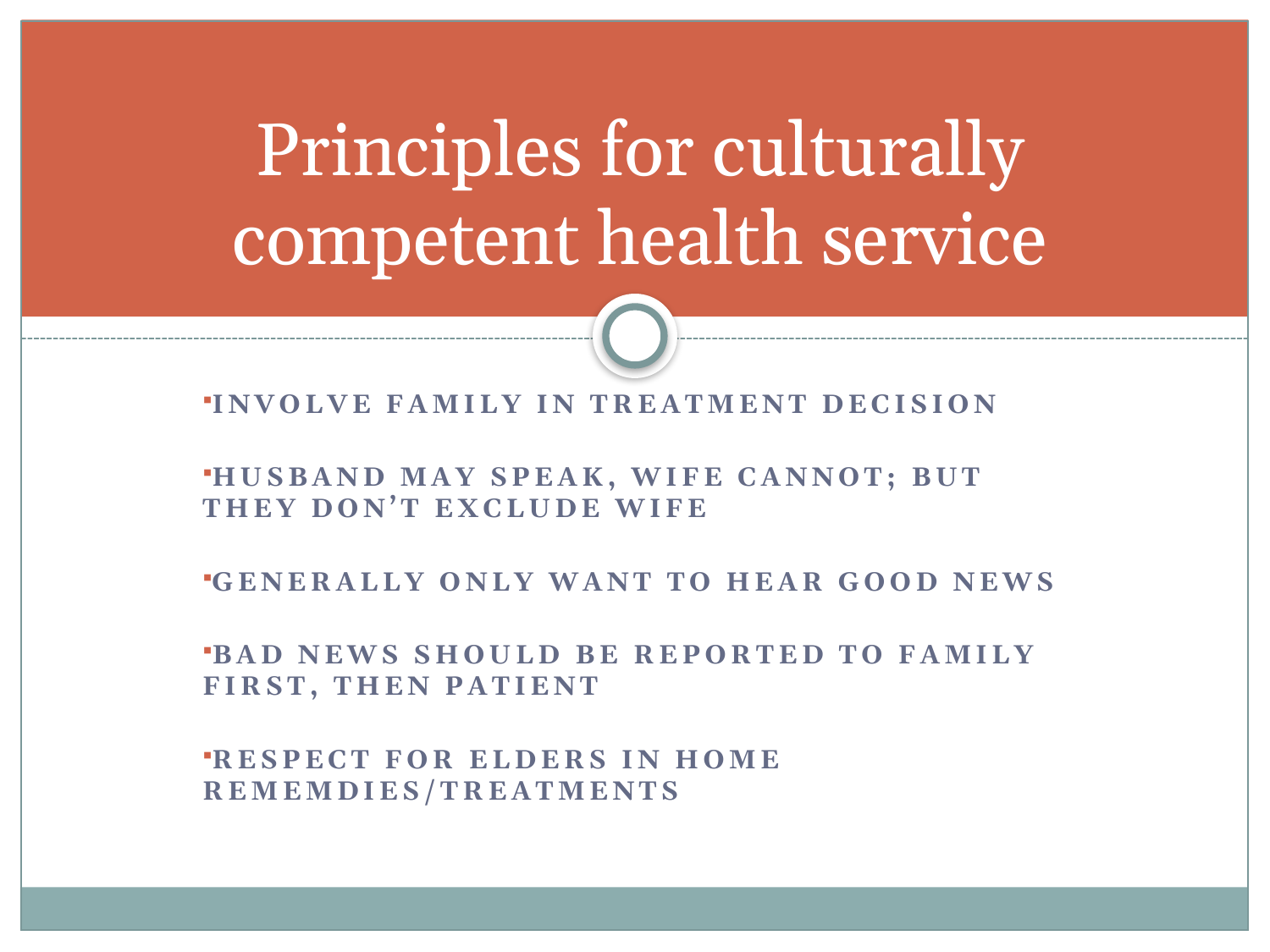

# Principles for culturally competent health service
Involve family in treatment decision

Husband may speak, wife cannot; but they don’t exclude wife

Generally only want to hear good news

Bad news should be reported to family first, then patient

Respect for elders in home rememdies/treatments